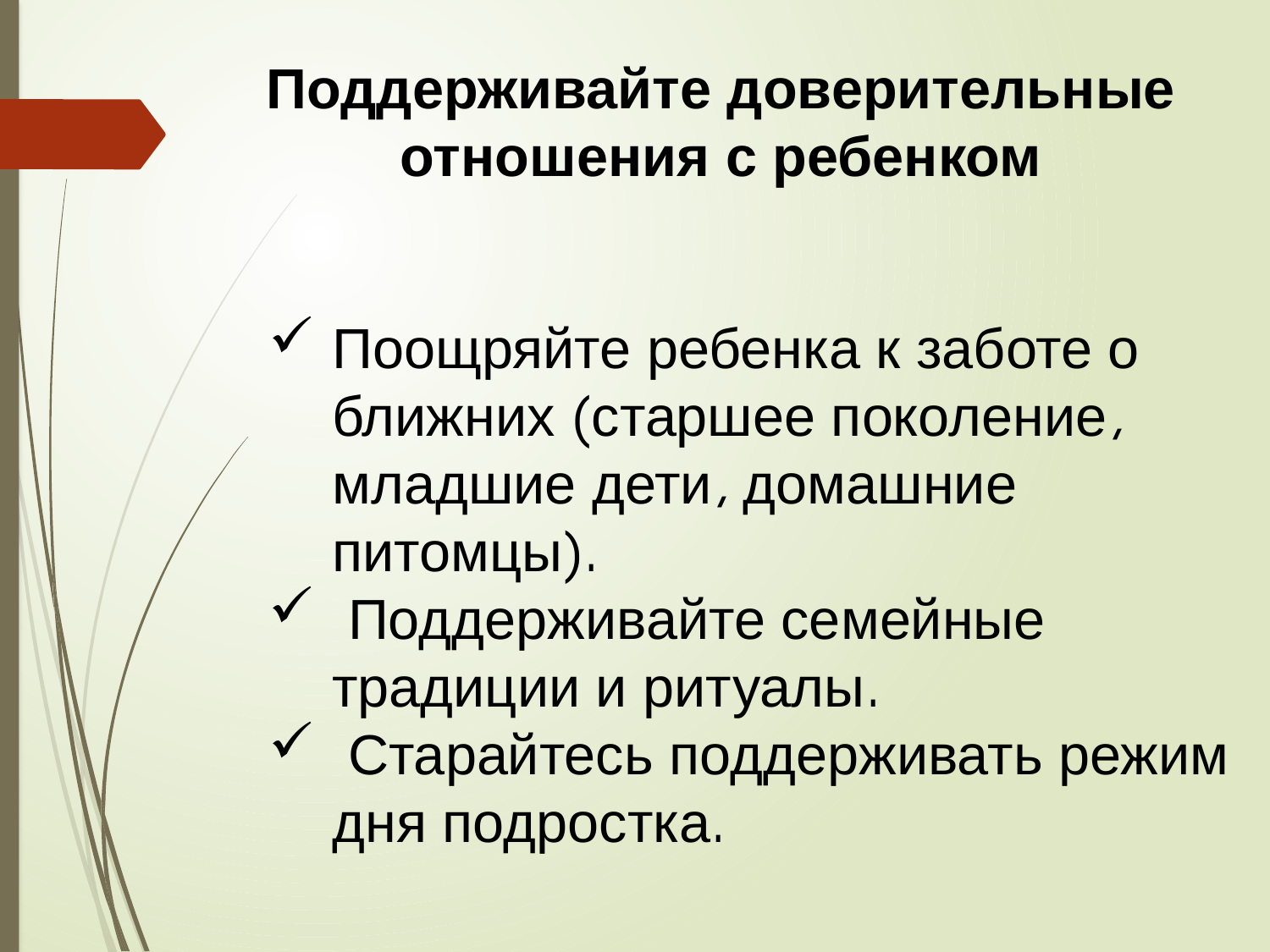

Поддерживайте доверительные отношения с ребенком
Поощряйте ребенка к заботе о ближних (старшее поколение, младшие дети, домашние питомцы).
 Поддерживайте семейные традиции и ритуалы.
 Старайтесь поддерживать режим дня подростка.